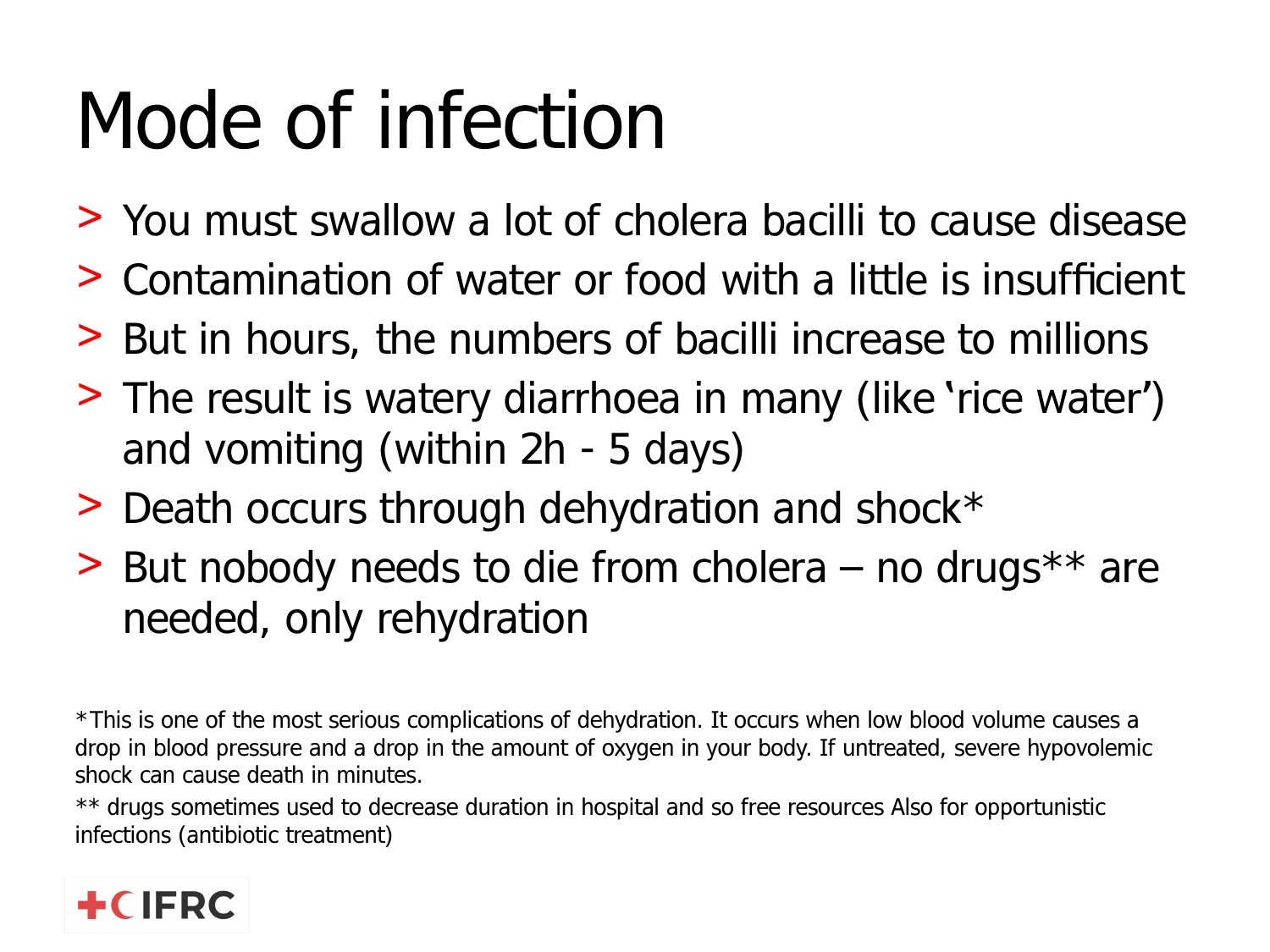

# Mode of infection
You must swallow a lot of cholera bacilli to cause disease
Contamination of water or food with a little is insufficient
But in hours, the numbers of bacilli increase to millions
The result is watery diarrhoea in many (like ‘rice water’) and vomiting (within 2h - 5 days)
Death occurs through dehydration and shock*
But nobody needs to die from cholera – no drugs** are needed, only rehydration

*This is one of the most serious complications of dehydration. It occurs when low blood volume causes a drop in blood pressure and a drop in the amount of oxygen in your body. If untreated, severe hypovolemic shock can cause death in minutes.
** drugs sometimes used to decrease duration in hospital and so free resources Also for opportunistic infections (antibiotic treatment)